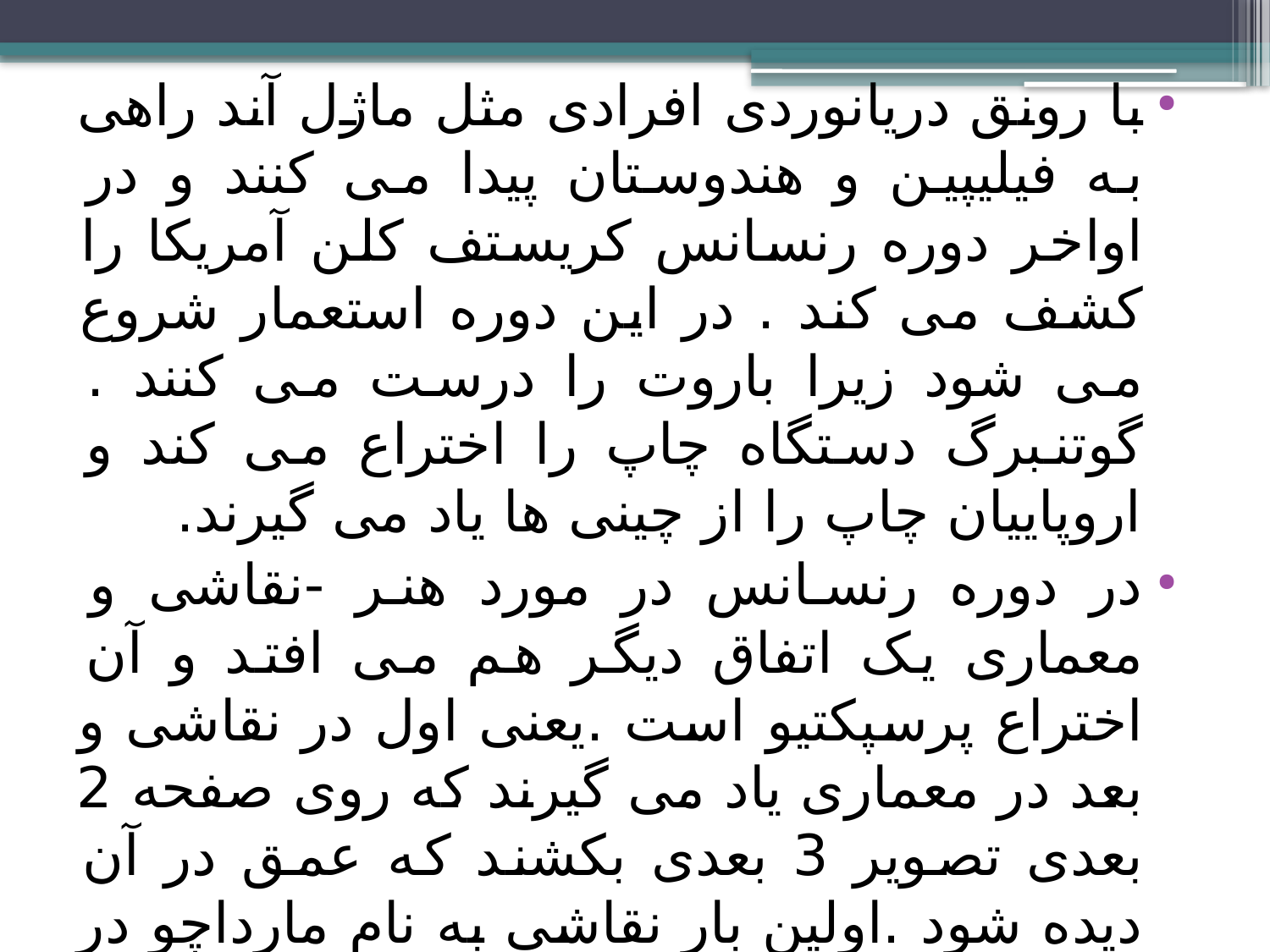

با رونق دریانوردی افرادی مثل ماژل آند راهی به فیلیپین و هندوستان پیدا می کنند و در اواخر دوره رنسانس کریستف کلن آمریکا را کشف می کند . در این دوره استعمار شروع می شود زیرا باروت را درست می کنند . گوتنبرگ دستگاه چاپ را اختراع می کند و اروپاییان چاپ را از چینی ها یاد می گیرند.
در دوره رنسانس در مورد هنر -نقاشی و معماری یک اتفاق دیگر هم می افتد و آن اختراع پرسپکتیو است .یعنی اول در نقاشی و بعد در معماری یاد می گیرند که روی صفحه 2 بعدی تصویر 3 بعدی بکشند که عمق در آن دیده شود .اولین بار نقاشی به نام مارداچو در ایتالیا صحنه ای از محراب یک کلیسا را می کشد که در تصویر این محراب کاملا عمق محراب مشخص است و بعد وجود دارد. در نتیجه معمارها هم از این نقاشی الهام می گیرند و اولین بار یک معمار رنسانسی به نام لئون باتیستا آلبرتی نمای یک کلیسا را که طراحی می کند به صورت 3 بعدی نشان می دهد . اسم این کلیسا سن آندرئا بود و این خود باعث تحول بزرگی در معماری می شود.

#